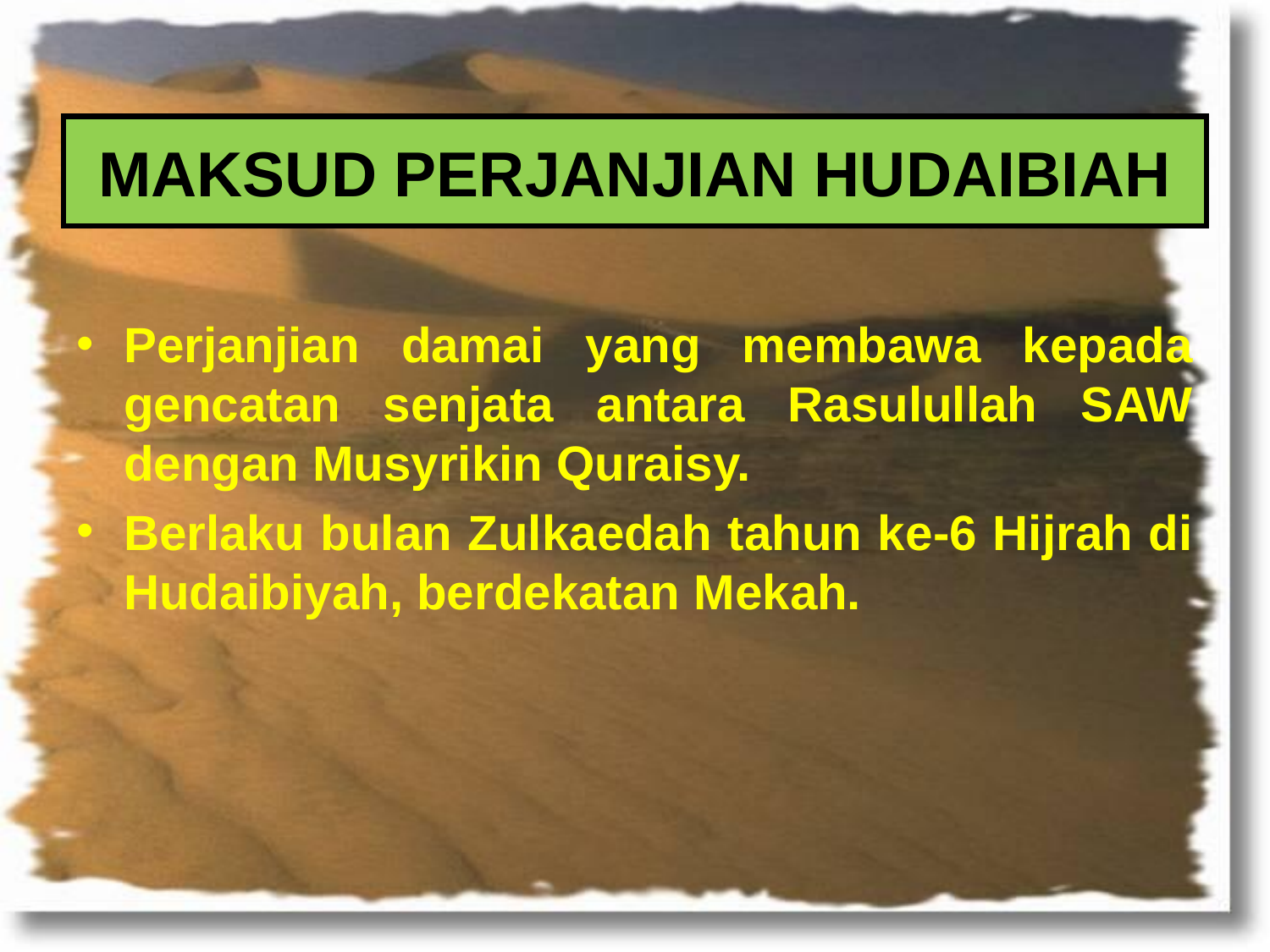

MAKSUD PERJANJIAN HUDAIBIAH
Perjanjian damai yang membawa kepada gencatan senjata antara Rasulullah SAW dengan Musyrikin Quraisy.
Berlaku bulan Zulkaedah tahun ke-6 Hijrah di Hudaibiyah, berdekatan Mekah.